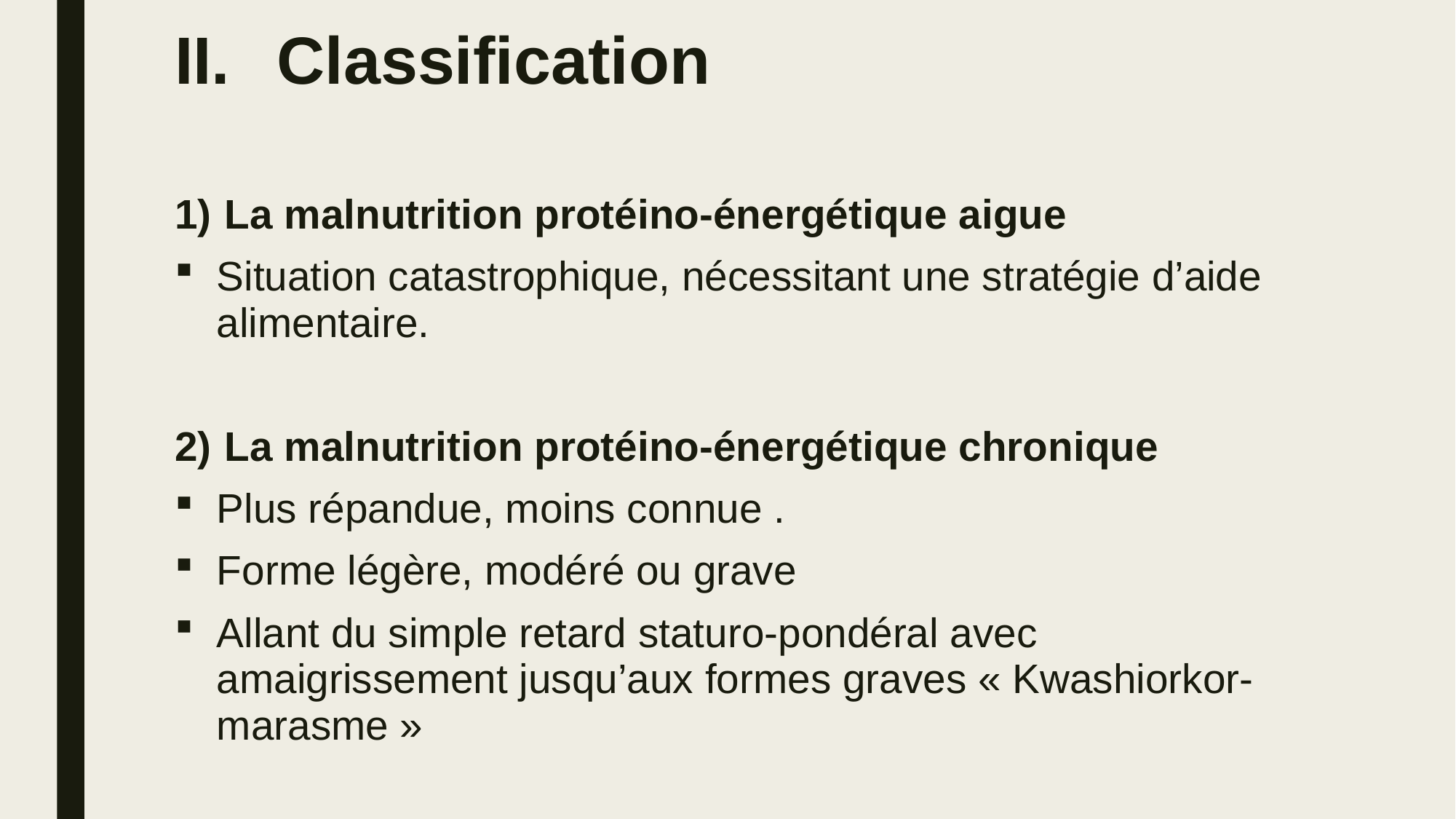

# Classification
La malnutrition protéino-énergétique aigue
Situation catastrophique, nécessitant une stratégie d’aide alimentaire.

La malnutrition protéino-énergétique chronique
Plus répandue, moins connue .
Forme légère, modéré ou grave
Allant du simple retard staturo-pondéral avec amaigrissement jusqu’aux formes graves « Kwashiorkor-marasme »